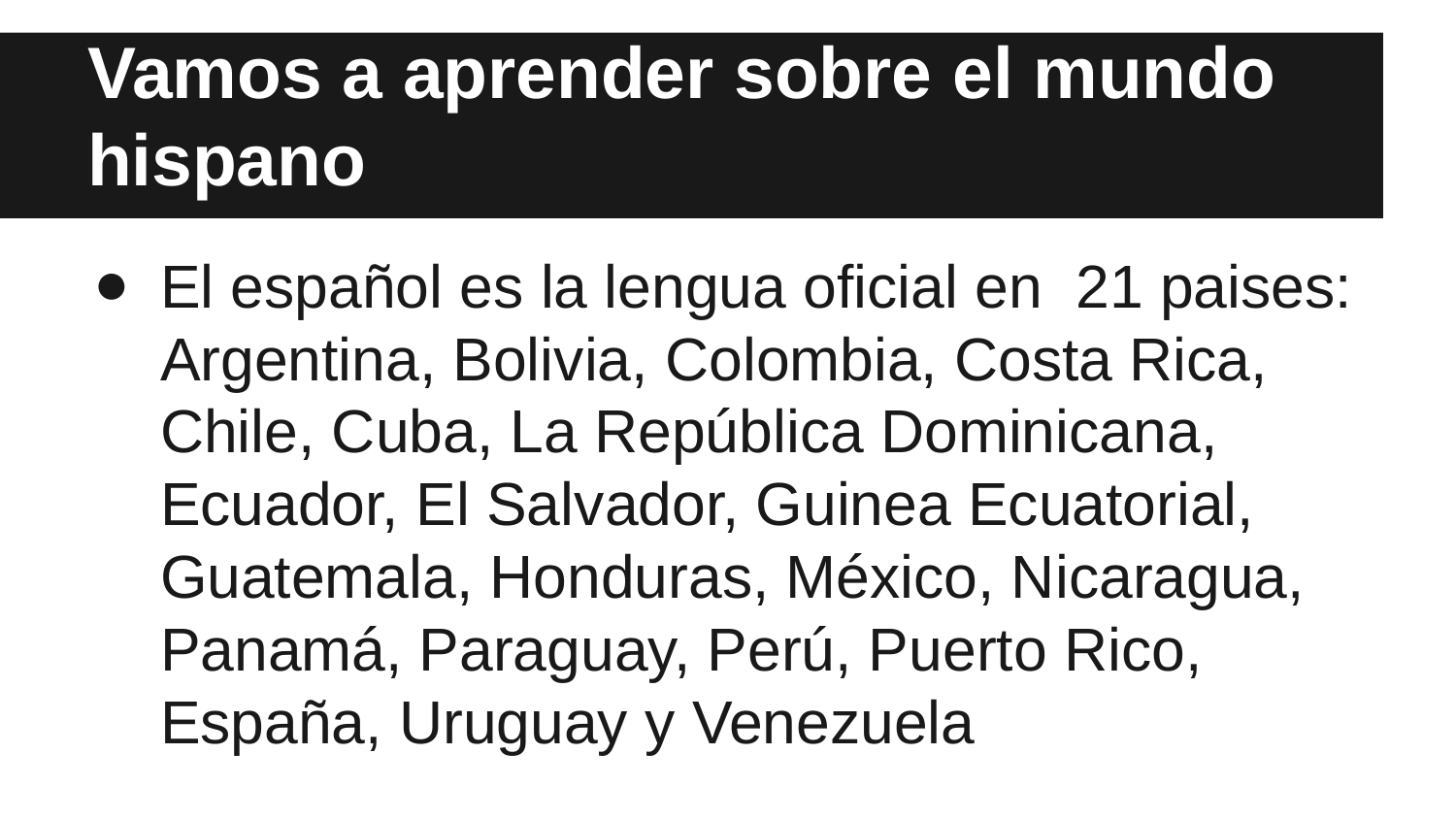

# Vamos a aprender sobre el mundo hispano
El español es la lengua oficial en  21 paises: Argentina, Bolivia, Colombia, Costa Rica, Chile, Cuba, La República Dominicana, Ecuador, El Salvador, Guinea Ecuatorial, Guatemala, Honduras, México, Nicaragua, Panamá, Paraguay, Perú, Puerto Rico, España, Uruguay y Venezuela